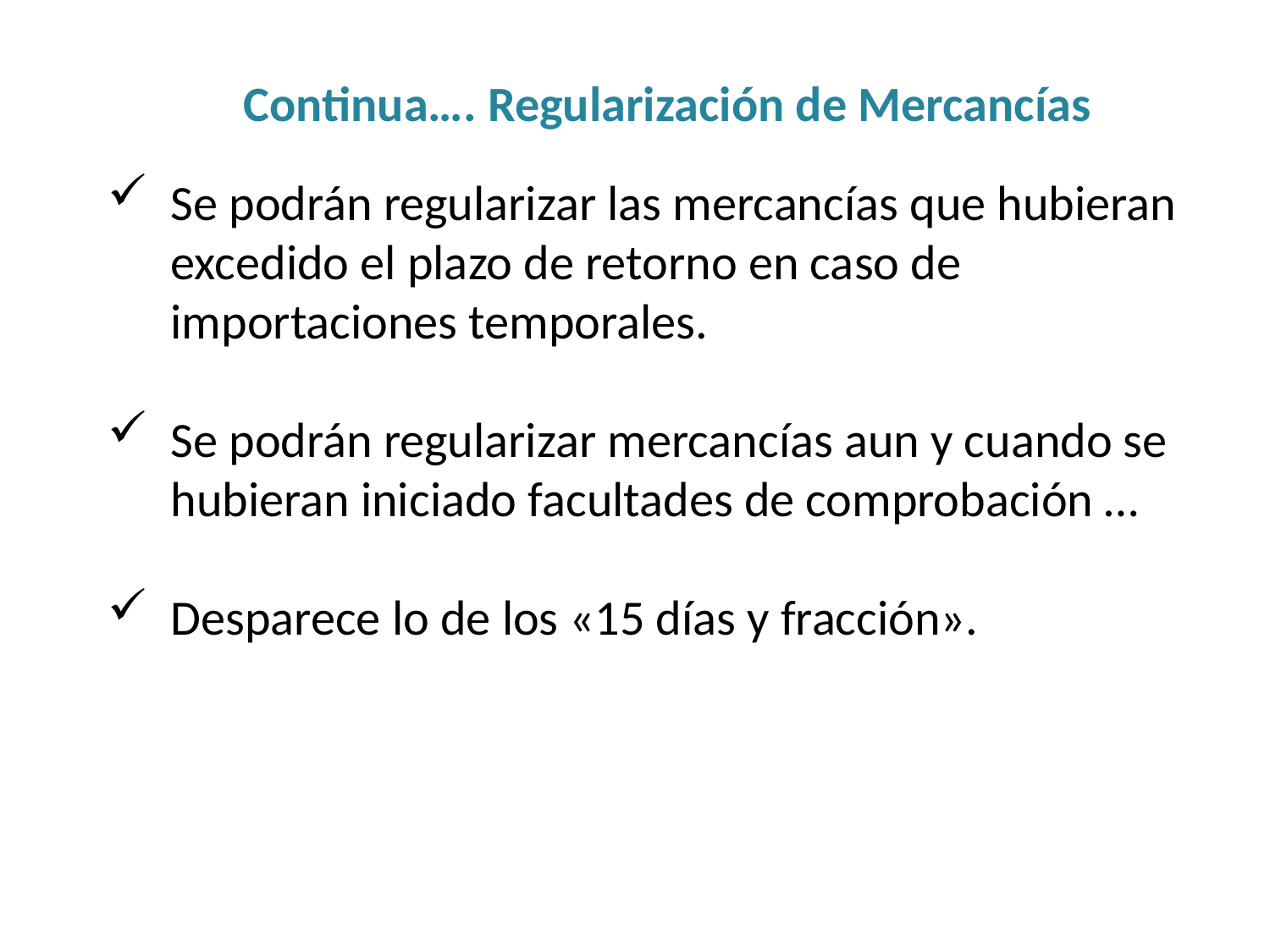

Continua…. Regularización de Mercancías
Se podrán regularizar las mercancías que hubieran excedido el plazo de retorno en caso de importaciones temporales.

Se podrán regularizar mercancías aun y cuando se hubieran iniciado facultades de comprobación …

Desparece lo de los «15 días y fracción».